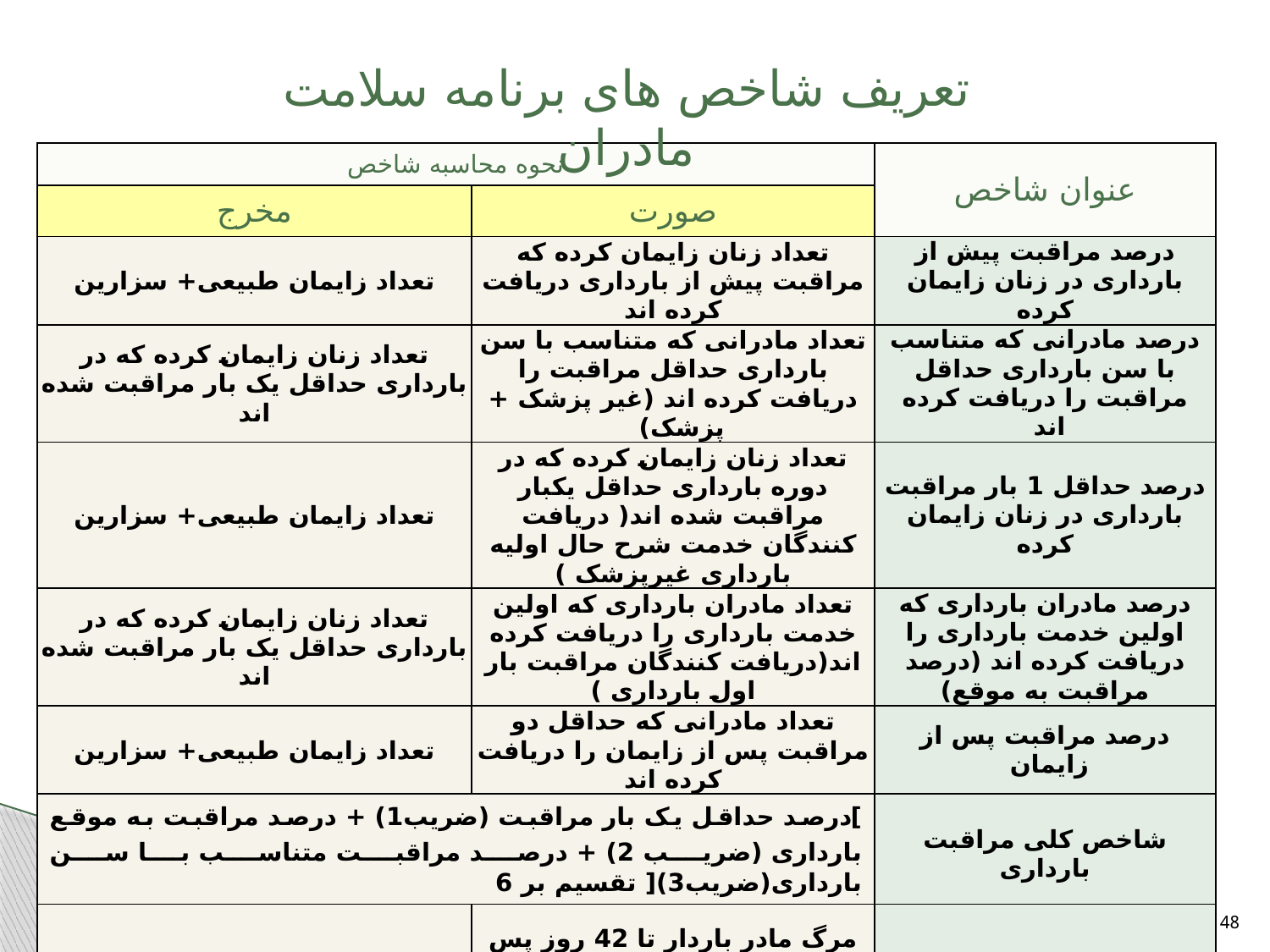

تعریف شاخص های برنامه سلامت مادران
| نحوه محاسبه شاخص |  | عنوان شاخص |
| --- | --- | --- |
| مخرج | صورت |  |
| تعداد زایمان طبیعی+ سزارین | تعداد زنان زایمان کرده که مراقبت پیش از بارداری دریافت کرده اند | درصد مراقبت پیش از بارداری در زنان زایمان کرده |
| تعداد زنان زایمان کرده که در بارداری حداقل یک بار مراقبت شده اند | تعداد مادرانی که متناسب با سن بارداری حداقل مراقبت را دریافت کرده اند (غیر پزشک + پزشک) | درصد مادرانی که متناسب با سن بارداری حداقل مراقبت را دریافت کرده اند |
| تعداد زایمان طبیعی+ سزارین | تعداد زنان زایمان کرده که در دوره بارداری حداقل یکبار مراقبت شده اند( دریافت کنندگان خدمت شرح حال اولیه بارداری غیرپزشک ) | درصد حداقل 1 بار مراقبت بارداری در زنان زایمان کرده |
| تعداد زنان زایمان کرده که در بارداری حداقل یک بار مراقبت شده اند | تعداد مادران بارداری که اولین خدمت بارداری را دریافت کرده اند(دریافت کنندگان مراقبت بار اول بارداری ) | درصد مادران بارداری که اولین خدمت بارداری را دریافت کرده اند (درصد مراقبت به موقع) |
| تعداد زایمان طبیعی+ سزارین | تعداد مادرانی که حداقل دو مراقبت پس از زایمان را دریافت کرده اند | درصد مراقبت پس از زایمان |
| ]درصد حداقل یک بار مراقبت (ضریب1) + درصد مراقبت به موقع بارداری (ضریب 2) + درصد مراقبت متناسب با سن بارداری(ضریب3)[ تقسیم بر 6 |  | شاخص کلی مراقبت بارداری |
| صد هزار موالید زنده | مرگ مادر باردار تا 42 روز پس از زایمان مطابق تعریف نظام کشوری مراقبت مرگ مادری | میزان مرگ مادری |
48